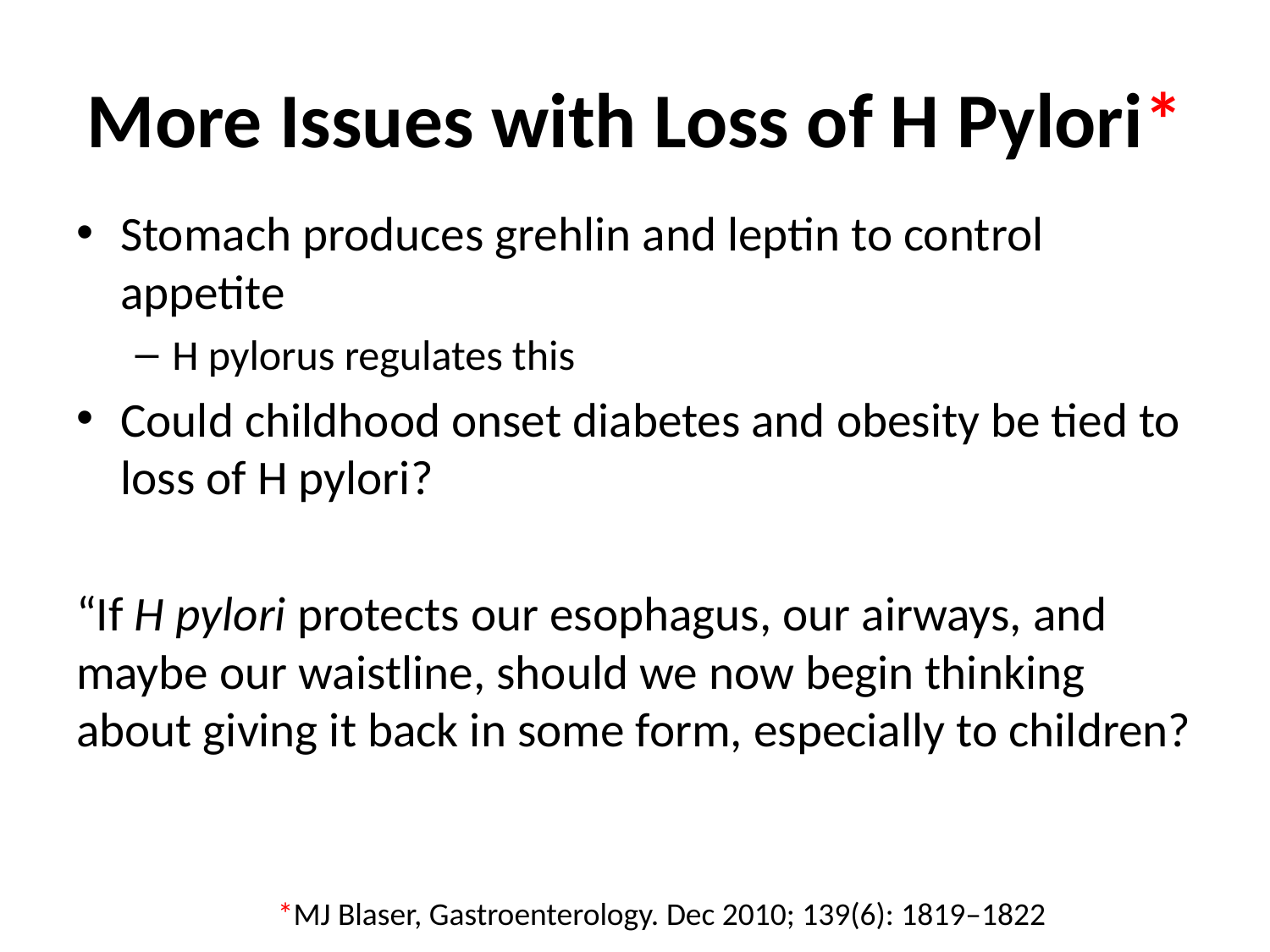

# More Issues with Loss of H Pylori*
Stomach produces grehlin and leptin to control appetite
H pylorus regulates this
Could childhood onset diabetes and obesity be tied to loss of H pylori?

“If H pylori protects our esophagus, our airways, and maybe our waistline, should we now begin thinking about giving it back in some form, especially to children?

*MJ Blaser, Gastroenterology. Dec 2010; 139(6): 1819–1822